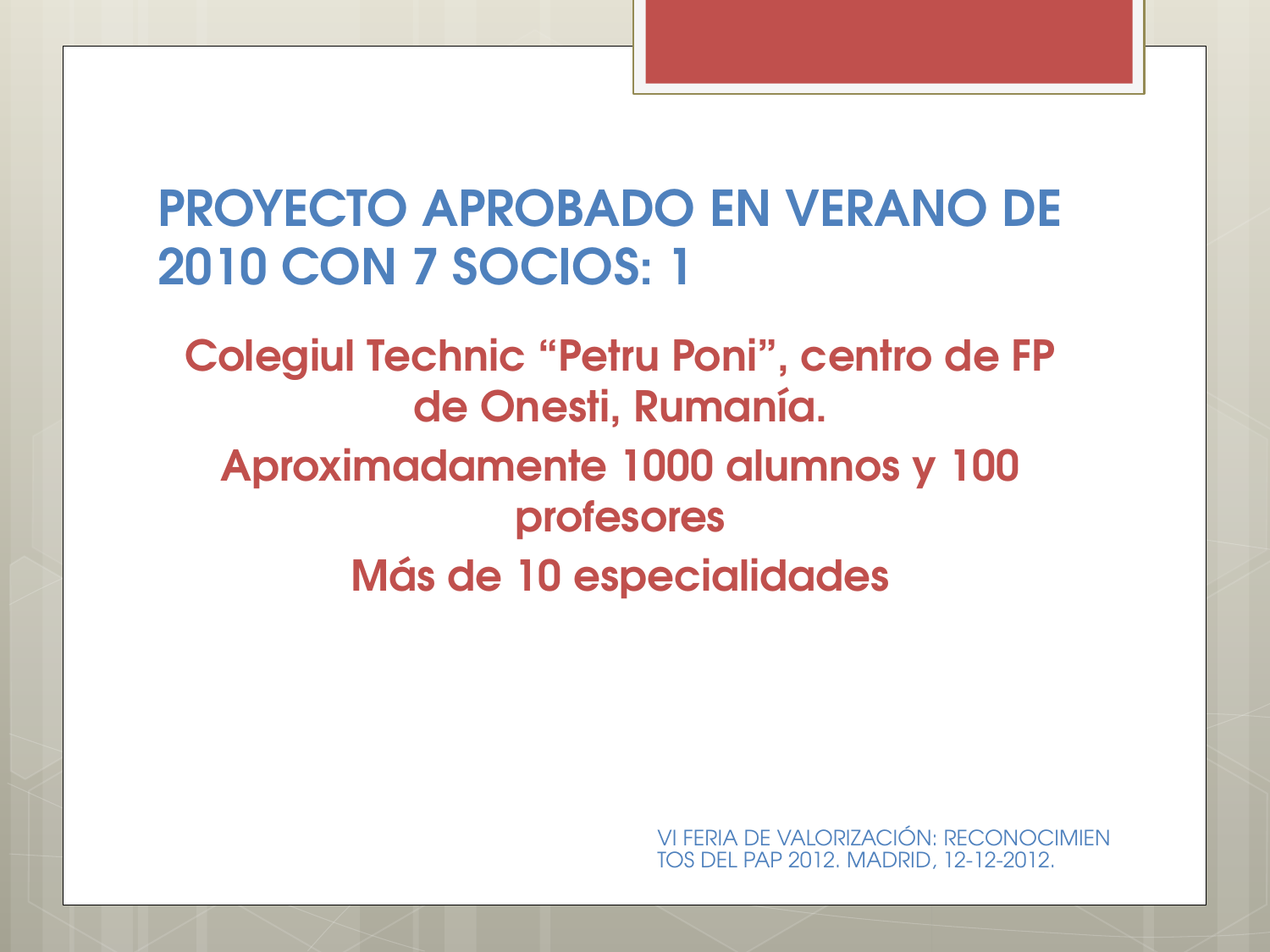

# PROYECTO APROBADO EN VERANO DE 2010 CON 7 SOCIOS: 1
Colegiul Technic “Petru Poni”, centro de FP de Onesti, Rumanía.
Aproximadamente 1000 alumnos y 100 profesores
Más de 10 especialidades
VI FERIA DE VALORIZACIÓN: RECONOCIMIENTOS DEL PAP 2012. MADRID, 12-12-2012.